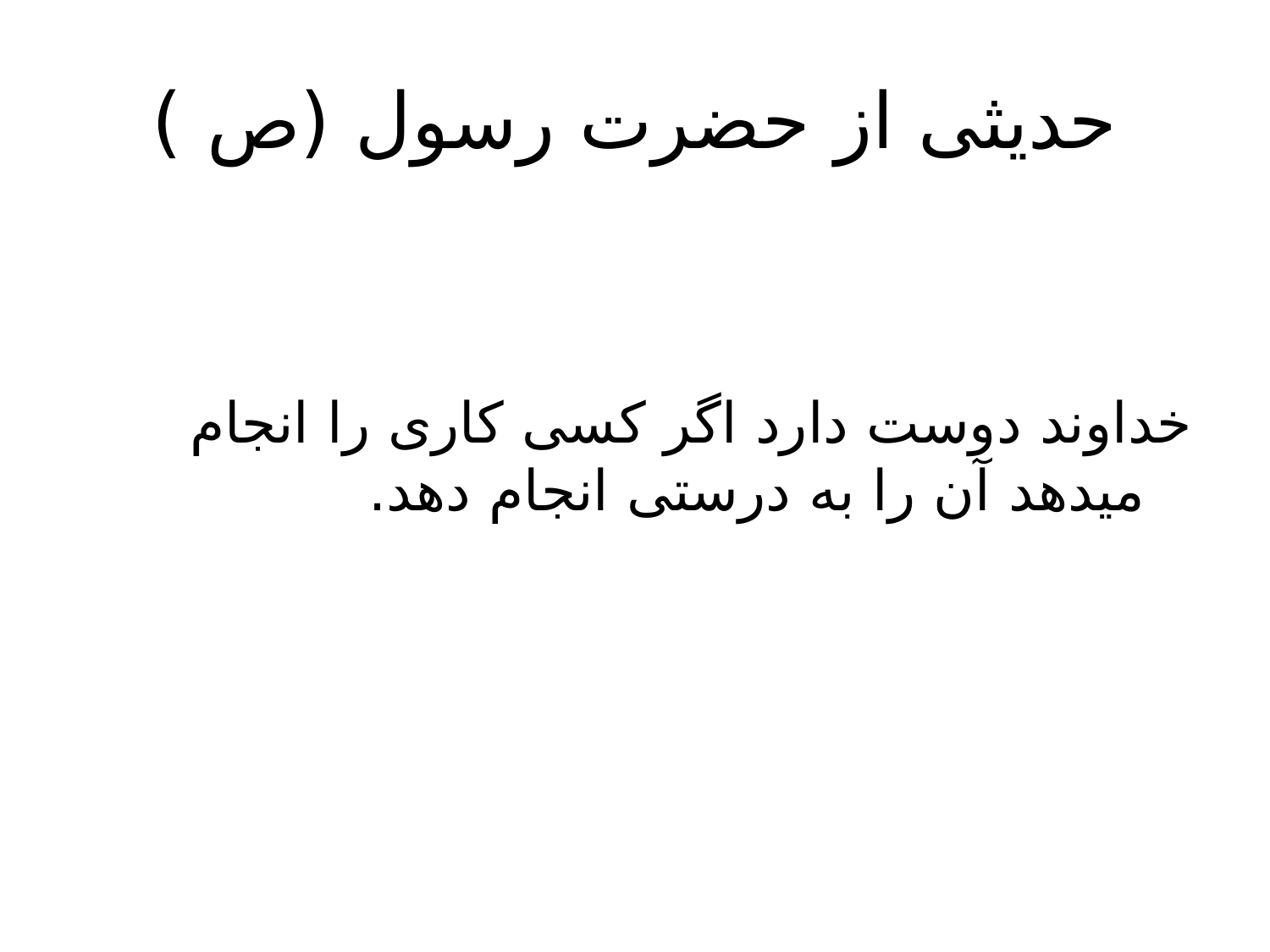

# حدیثی از حضرت رسول (ص )

خداوند دوست دارد اگر کسی کاری را انجام میدهد آن را به درستی انجام دهد.